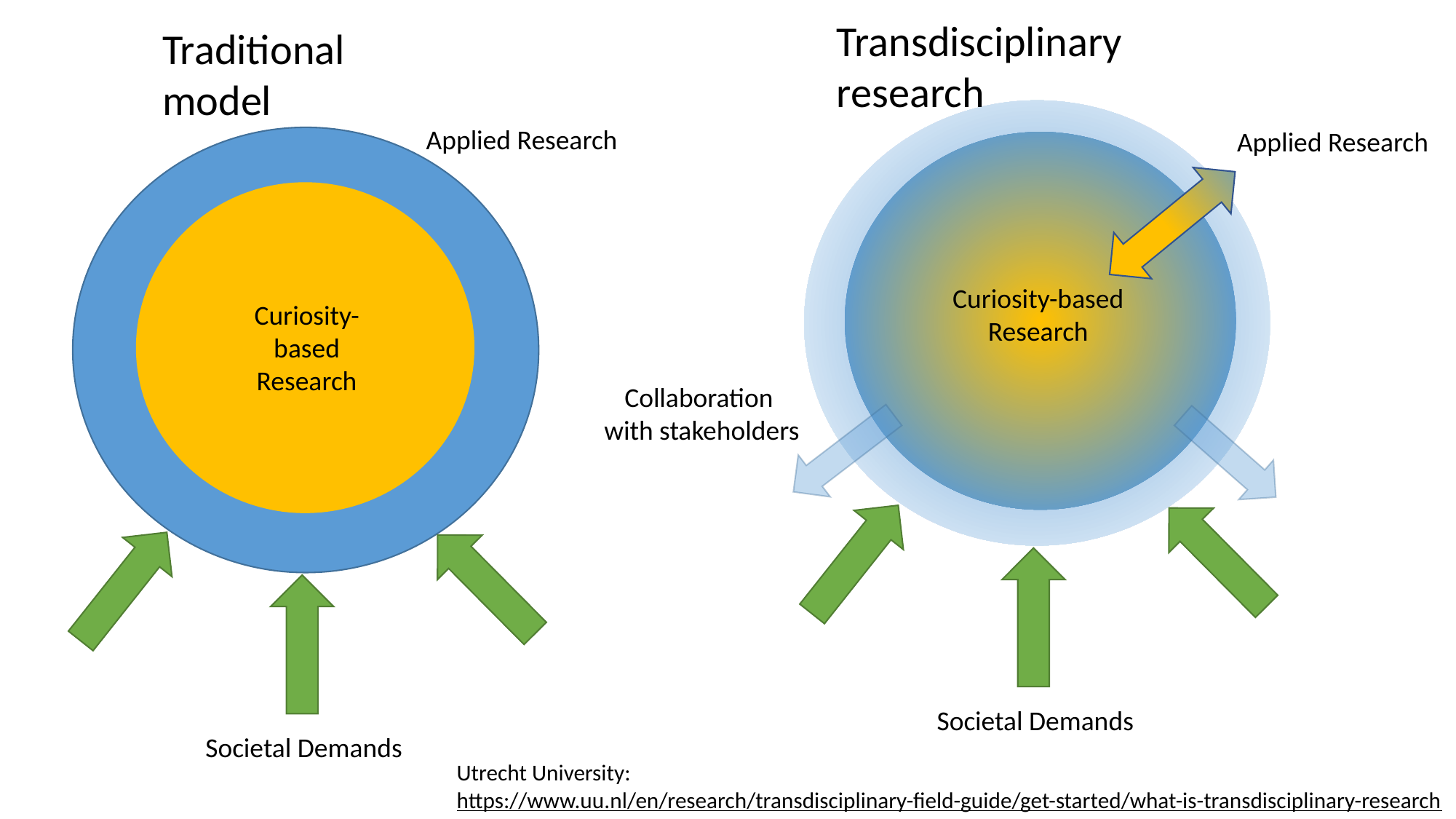

Transdisciplinary research
Traditional model

Societal Demands
Applied Research

Curiosity-based Research

Societal Demands
Applied Research

Curiosity-based Research
Collaboration
with stakeholders

Utrecht University: https://www.uu.nl/en/research/transdisciplinary-field-guide/get-started/what-is-transdisciplinary-research